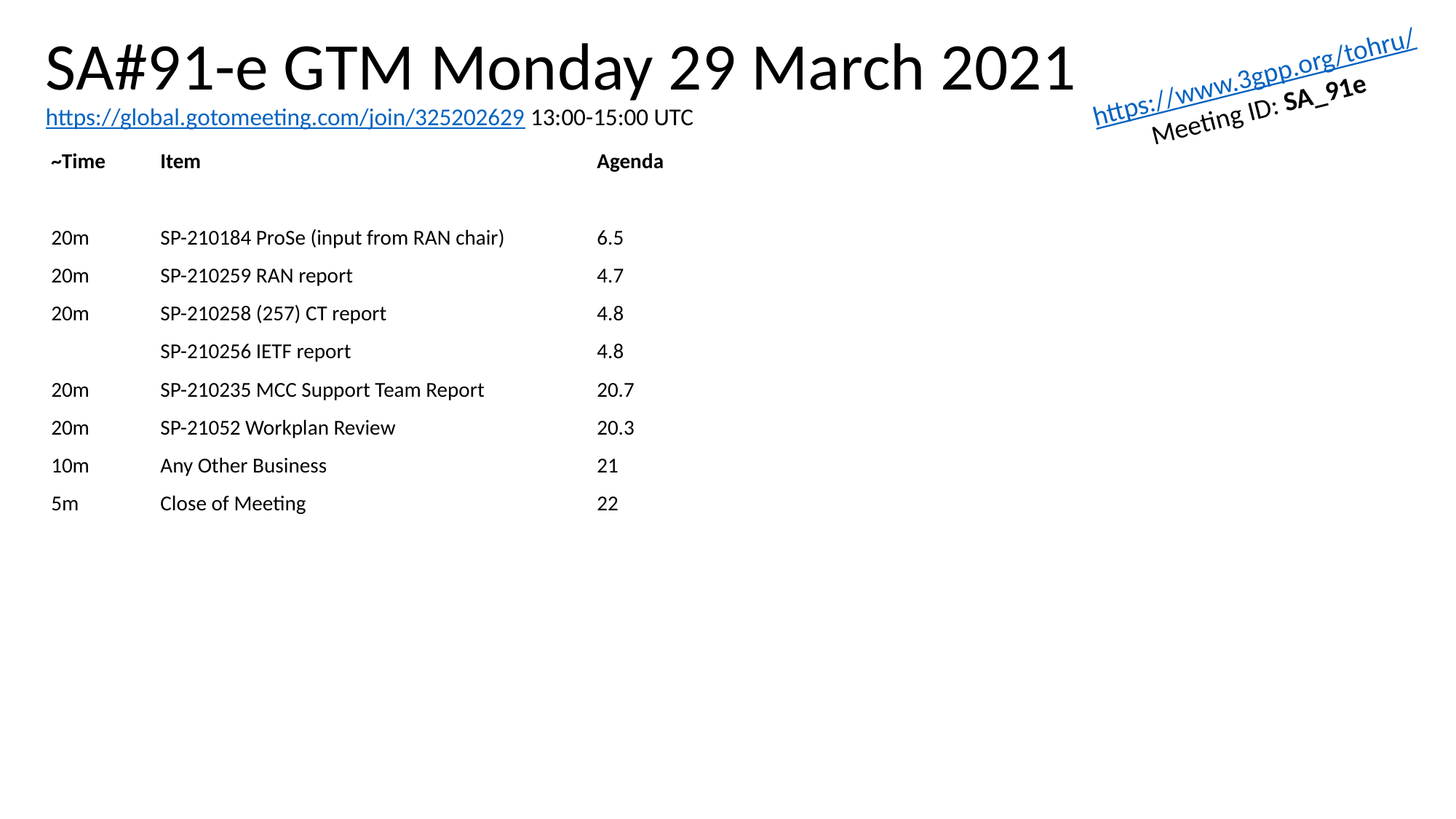

# SA#91-e GTM Monday 29 March 2021 https://global.gotomeeting.com/join/325202629 13:00-15:00 UTC
https://www.3gpp.org/tohru/
Meeting ID: SA_91e

~Time	Item				Agenda

20m	SP-210184 ProSe (input from RAN chair)	6.5
20m	SP-210259 RAN report			4.7
20m	SP-210258 (257) CT report		4.8
	SP-210256 IETF report			4.8
20m	SP-210235 MCC Support Team Report		20.7
20m	SP-21052 Workplan Review		20.3
10m	Any Other Business			21
5m	Close of Meeting			22